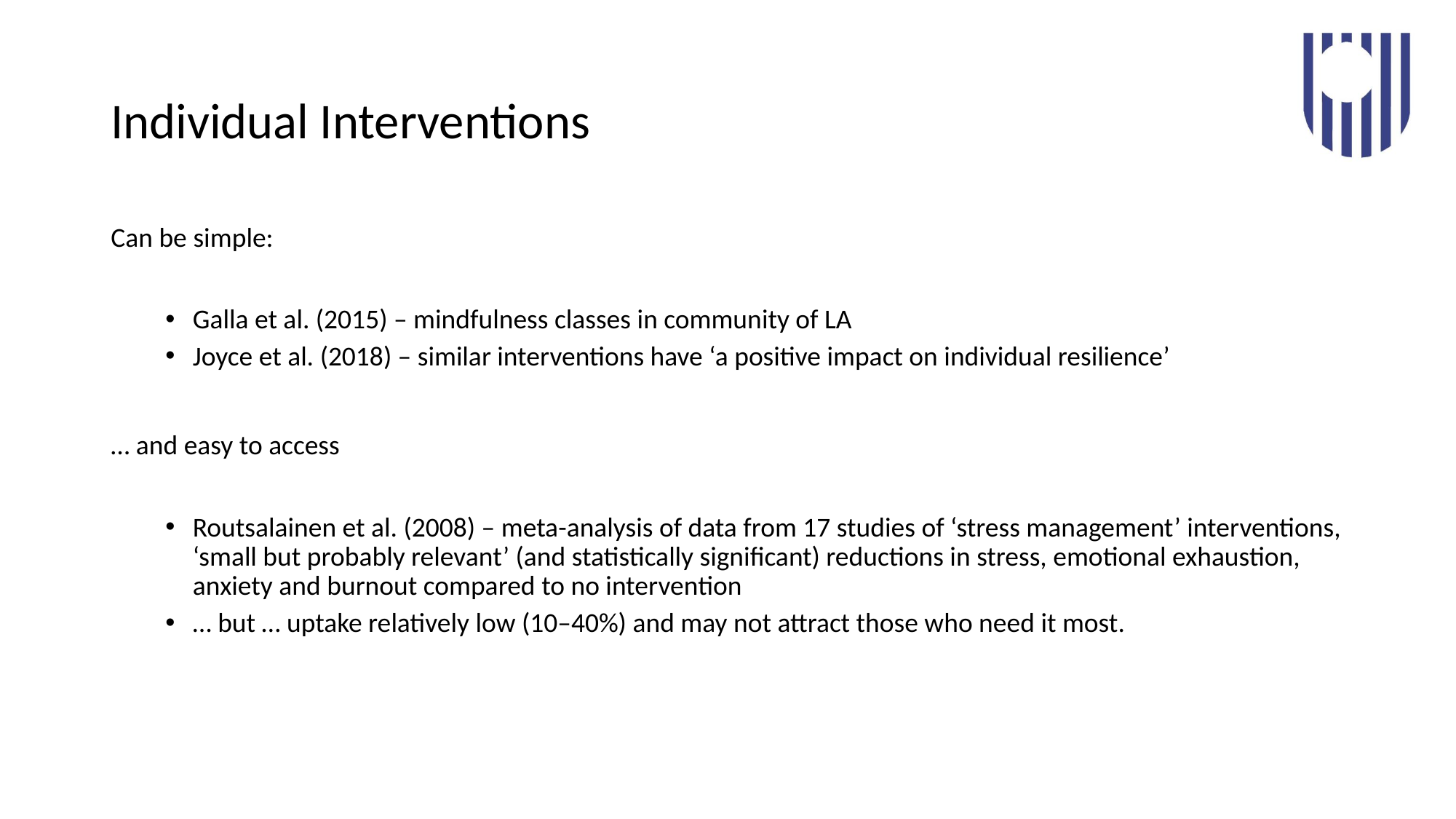

# Individual Interventions
Can be simple:

Galla et al. (2015) – mindfulness classes in community of LA
Joyce et al. (2018) – similar interventions have ‘a positive impact on individual resilience’

… and easy to access

Routsalainen et al. (2008) – meta-analysis of data from 17 studies of ‘stress management’ interventions, ‘small but probably relevant’ (and statistically significant) reductions in stress, emotional exhaustion, anxiety and burnout compared to no intervention
… but … uptake relatively low (10–40%) and may not attract those who need it most.